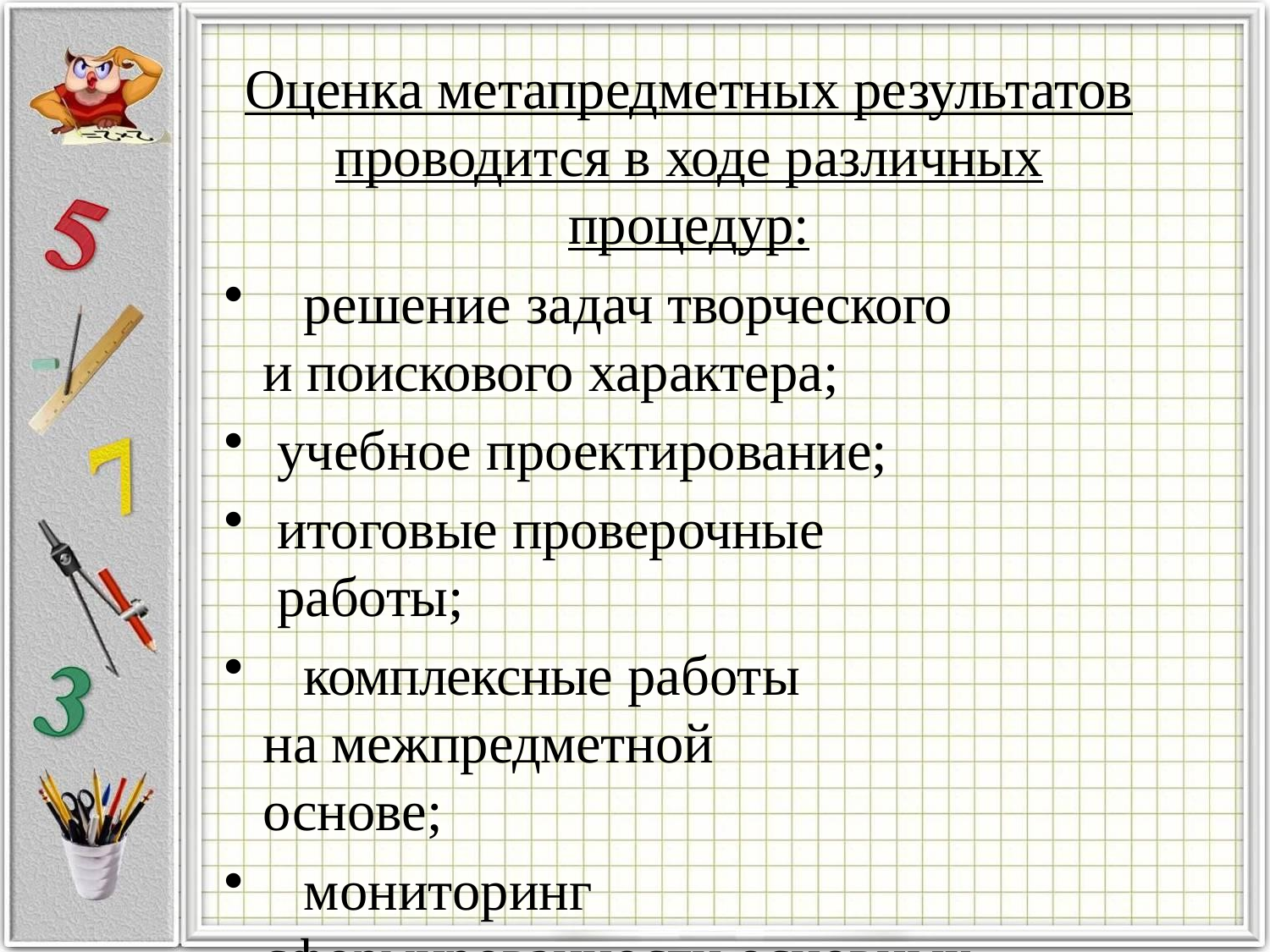

Оценка метапредметных результатов проводится в ходе различных процедур:
	решение задач творческого и поискового характера;
учебное проектирование;
итоговые проверочные работы;
	комплексные работы на межпредметной основе;
	мониторинг сформированности основных учебных умений